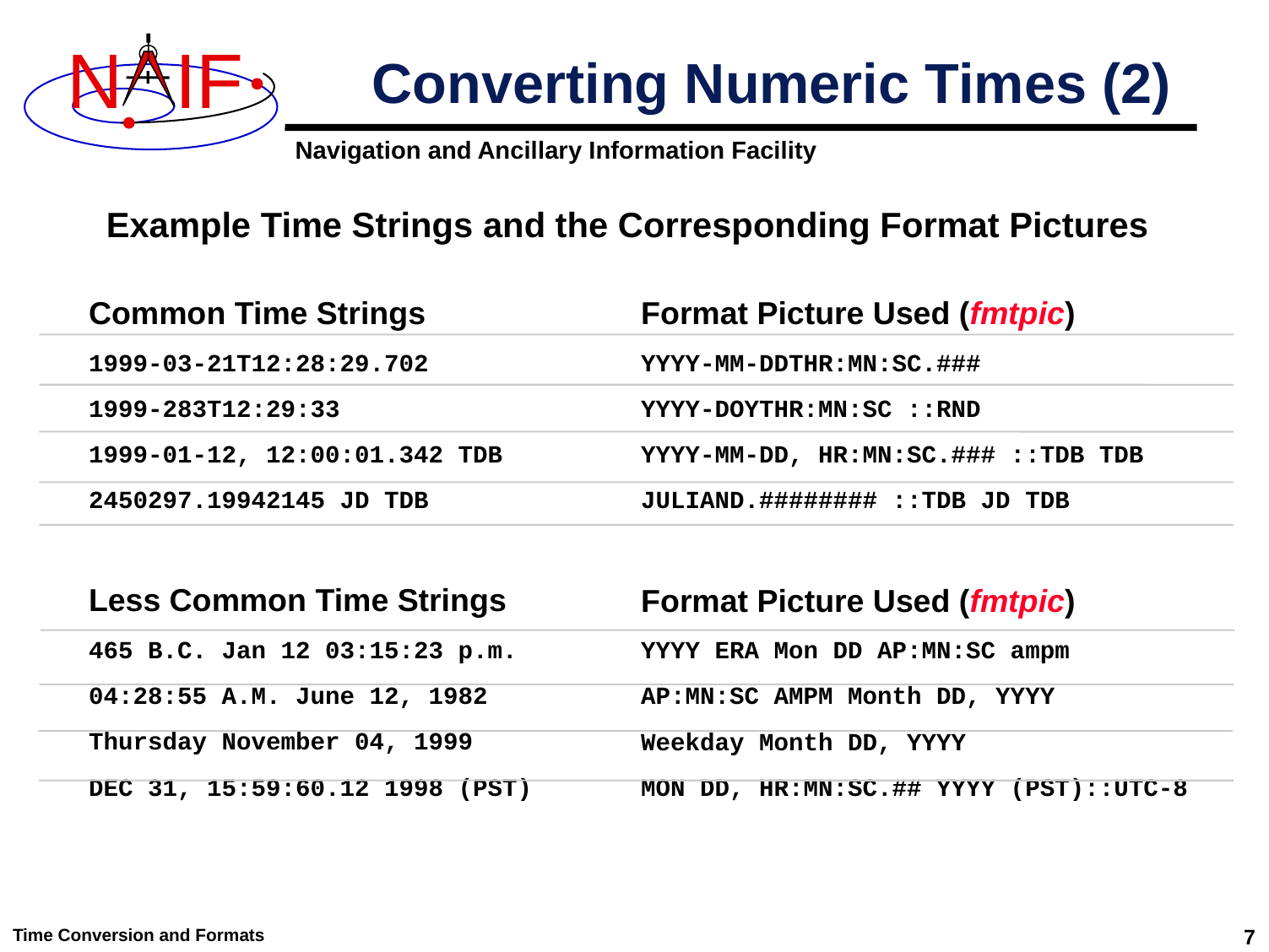

# Converting Numeric Times (2)
 Example Time Strings and the Corresponding Format Pictures
Common Time Strings
1999-03-21T12:28:29.702
1999-283T12:29:33
1999-01-12, 12:00:01.342 TDB
2450297.19942145 JD TDB

Less Common Time Strings
465 B.C. Jan 12 03:15:23 p.m.
04:28:55 A.M. June 12, 1982
Thursday November 04, 1999
DEC 31, 15:59:60.12 1998 (PST)
Format Picture Used (fmtpic)
YYYY-MM-DDTHR:MN:SC.###
YYYY-DOYTHR:MN:SC ::RND
YYYY-MM-DD, HR:MN:SC.### ::TDB TDB
JULIAND.######## ::TDB JD TDB

Format Picture Used (fmtpic)
YYYY ERA Mon DD AP:MN:SC ampm
AP:MN:SC AMPM Month DD, YYYY
Weekday Month DD, YYYY
MON DD, HR:MN:SC.## YYYY (PST)::UTC-8

Time Conversion and Formats
7